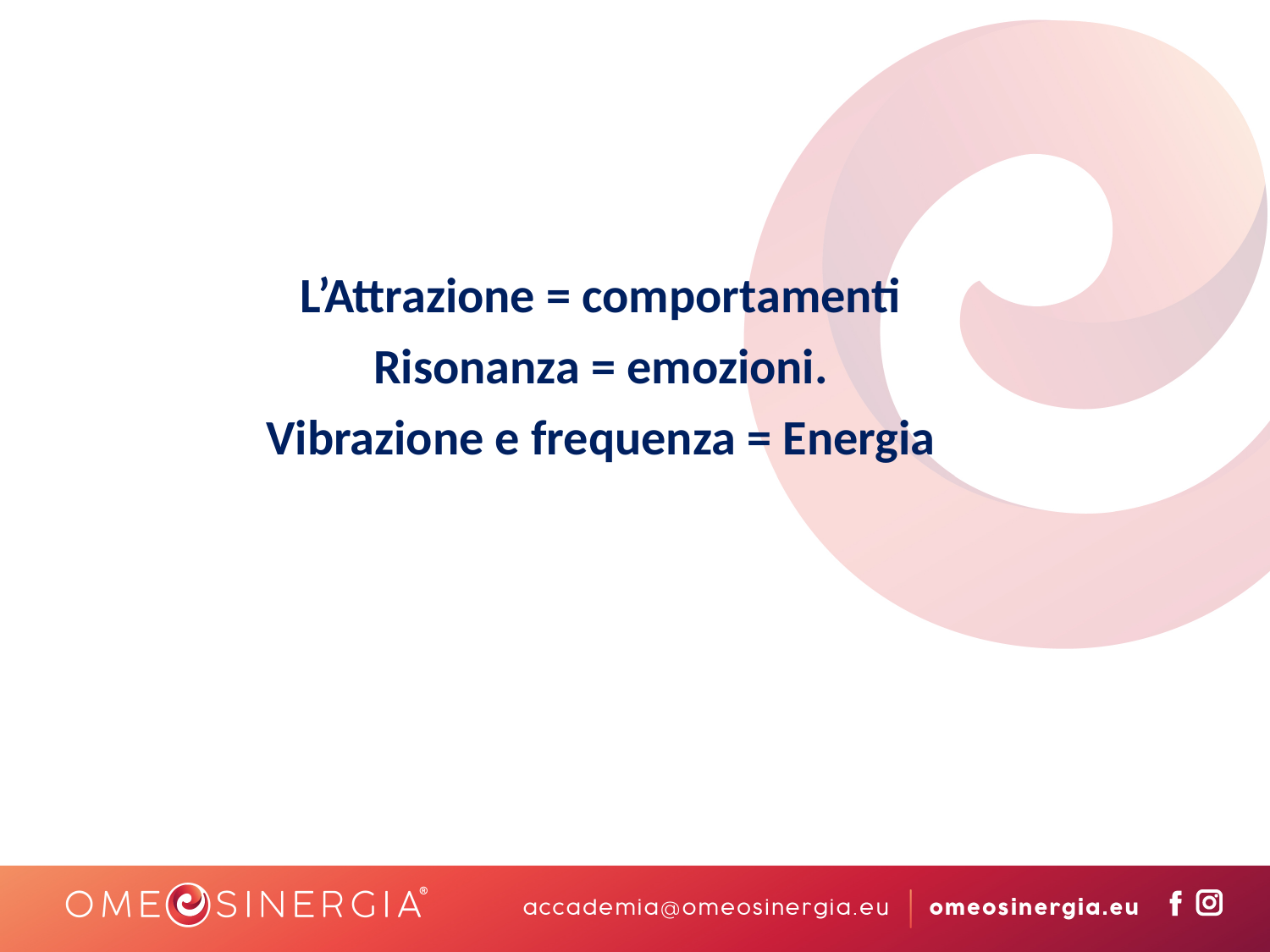

L’Attrazione = comportamenti
Risonanza = emozioni.
Vibrazione e frequenza = Energia